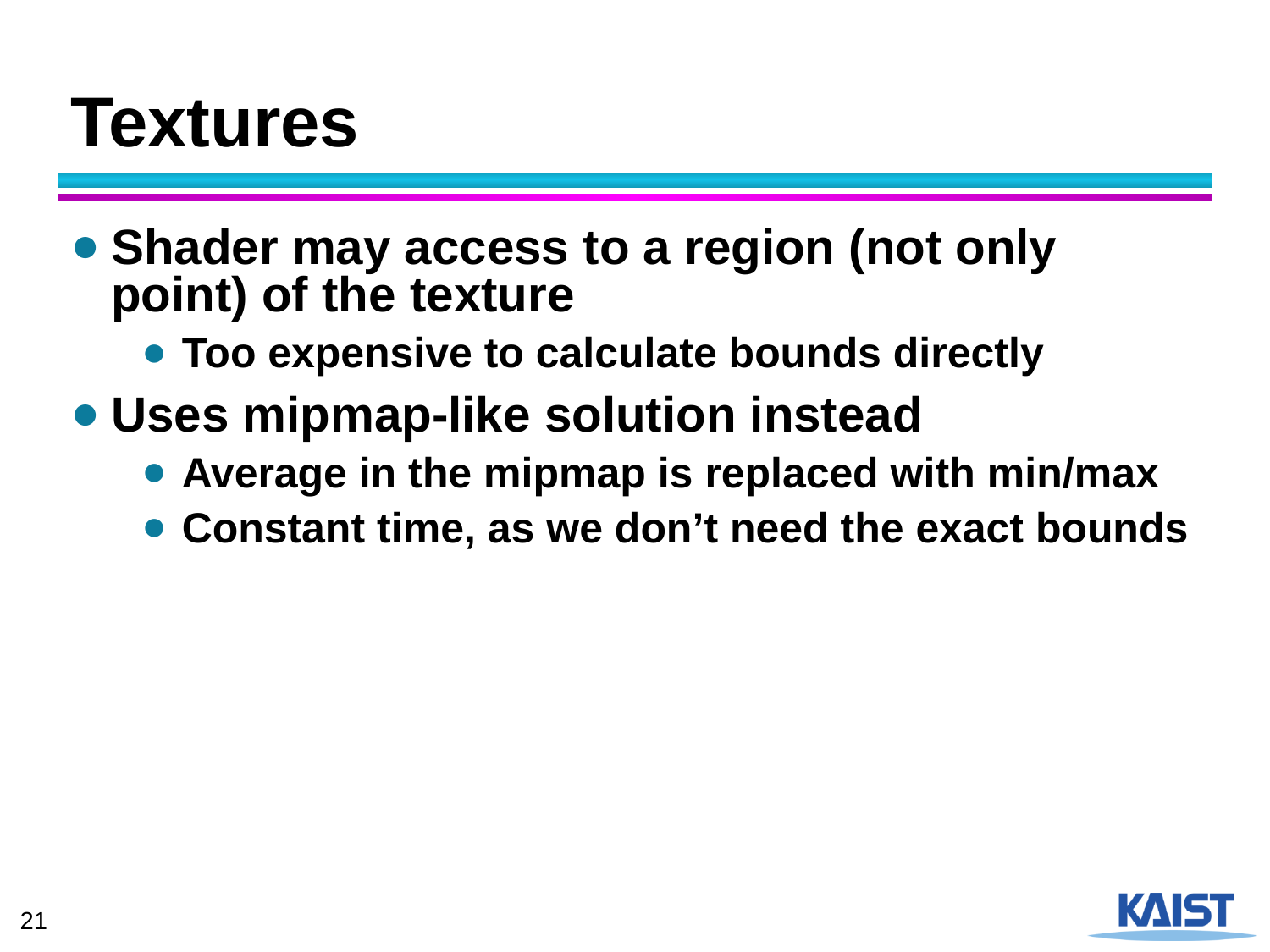

# Textures
Shader may access to a region (not only point) of the texture
Too expensive to calculate bounds directly
Uses mipmap-like solution instead
Average in the mipmap is replaced with min/max
Constant time, as we don’t need the exact bounds